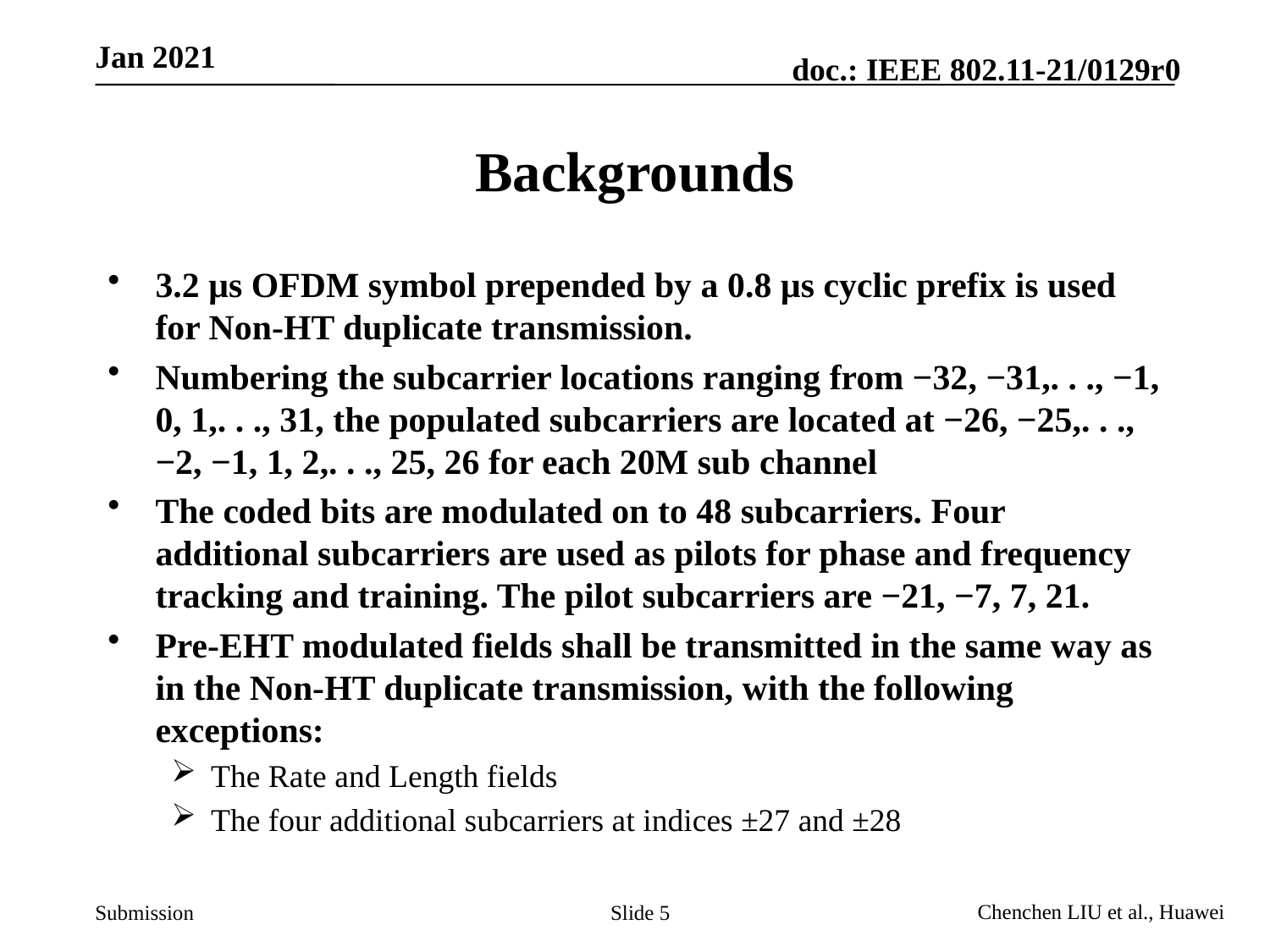

# Backgrounds
3.2 μs OFDM symbol prepended by a 0.8 μs cyclic prefix is used for Non-HT duplicate transmission.
Numbering the subcarrier locations ranging from −32, −31,. . ., −1, 0, 1,. . ., 31, the populated subcarriers are located at −26, −25,. . ., −2, −1, 1, 2,. . ., 25, 26 for each 20M sub channel
The coded bits are modulated on to 48 subcarriers. Four additional subcarriers are used as pilots for phase and frequency tracking and training. The pilot subcarriers are −21, −7, 7, 21.
Pre-EHT modulated fields shall be transmitted in the same way as in the Non-HT duplicate transmission, with the following exceptions:
The Rate and Length fields
The four additional subcarriers at indices ±27 and ±28
Slide 5